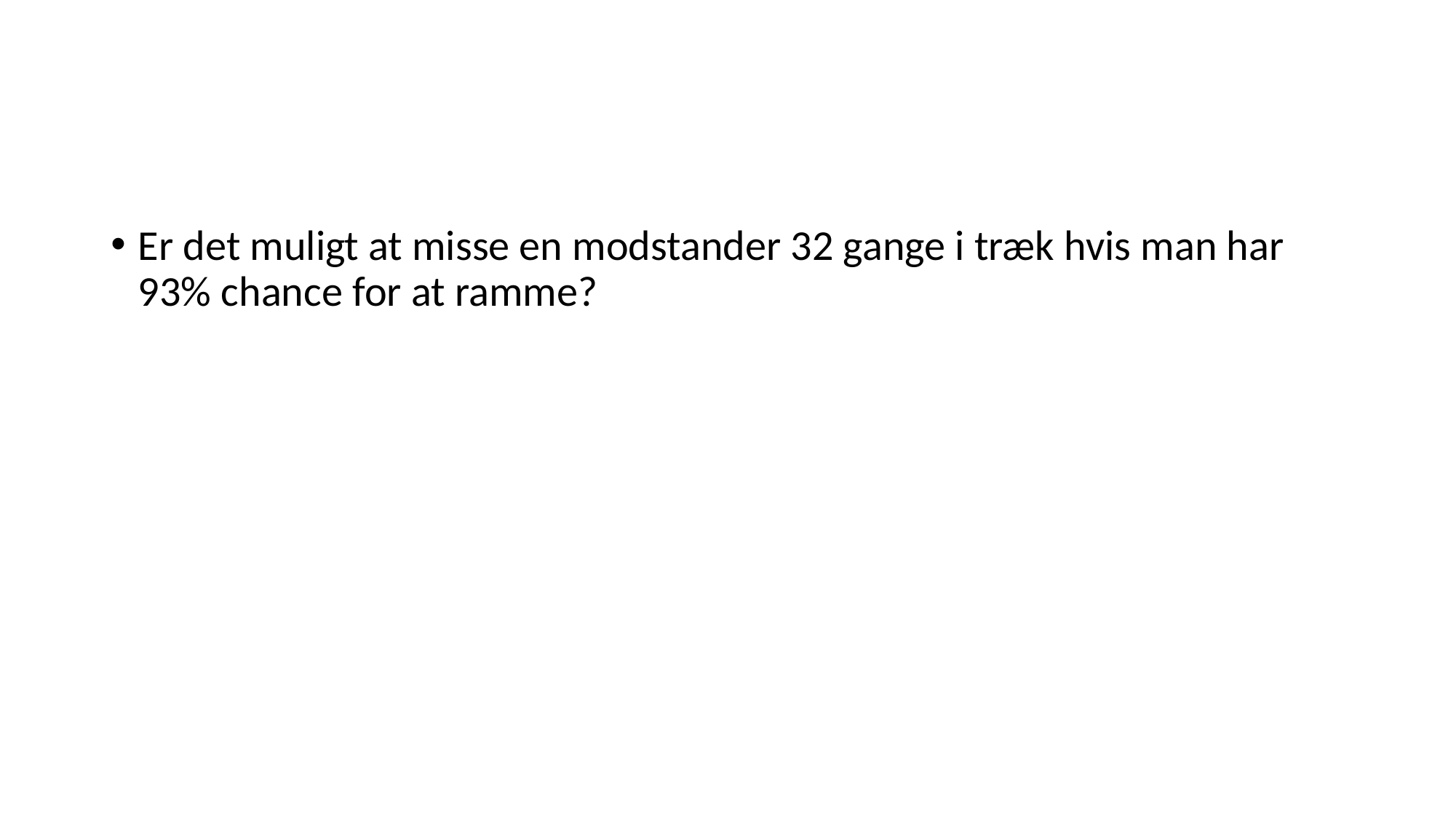

#
Er det muligt at misse en modstander 32 gange i træk hvis man har 93% chance for at ramme?